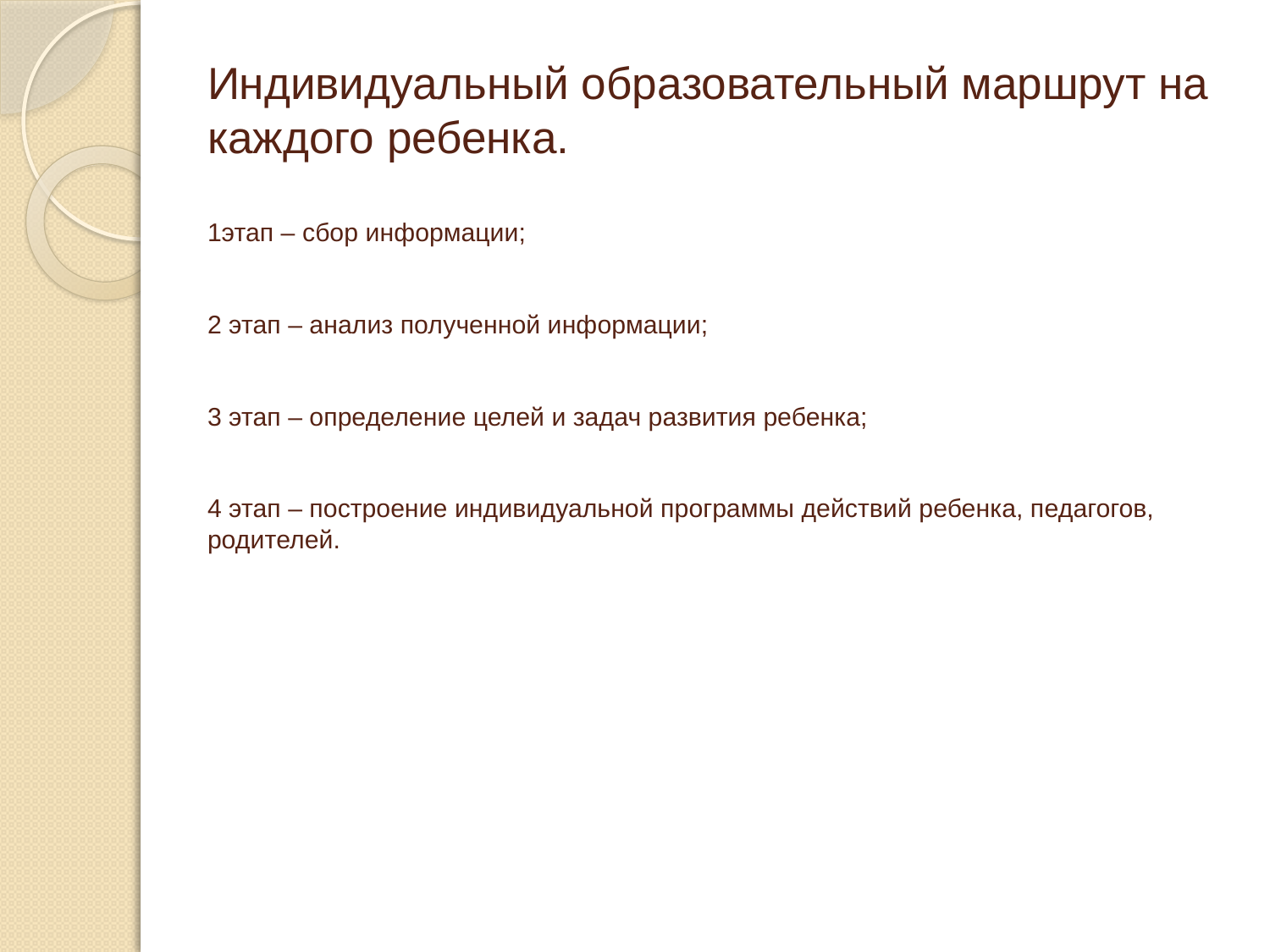

# Индивидуальный образовательный маршрут на каждого ребенка. 1этап – сбор информации; 2 этап – анализ полученной информации; 3 этап – определение целей и задач развития ребенка; 4 этап – построение индивидуальной программы действий ребенка, педагогов, родителей.